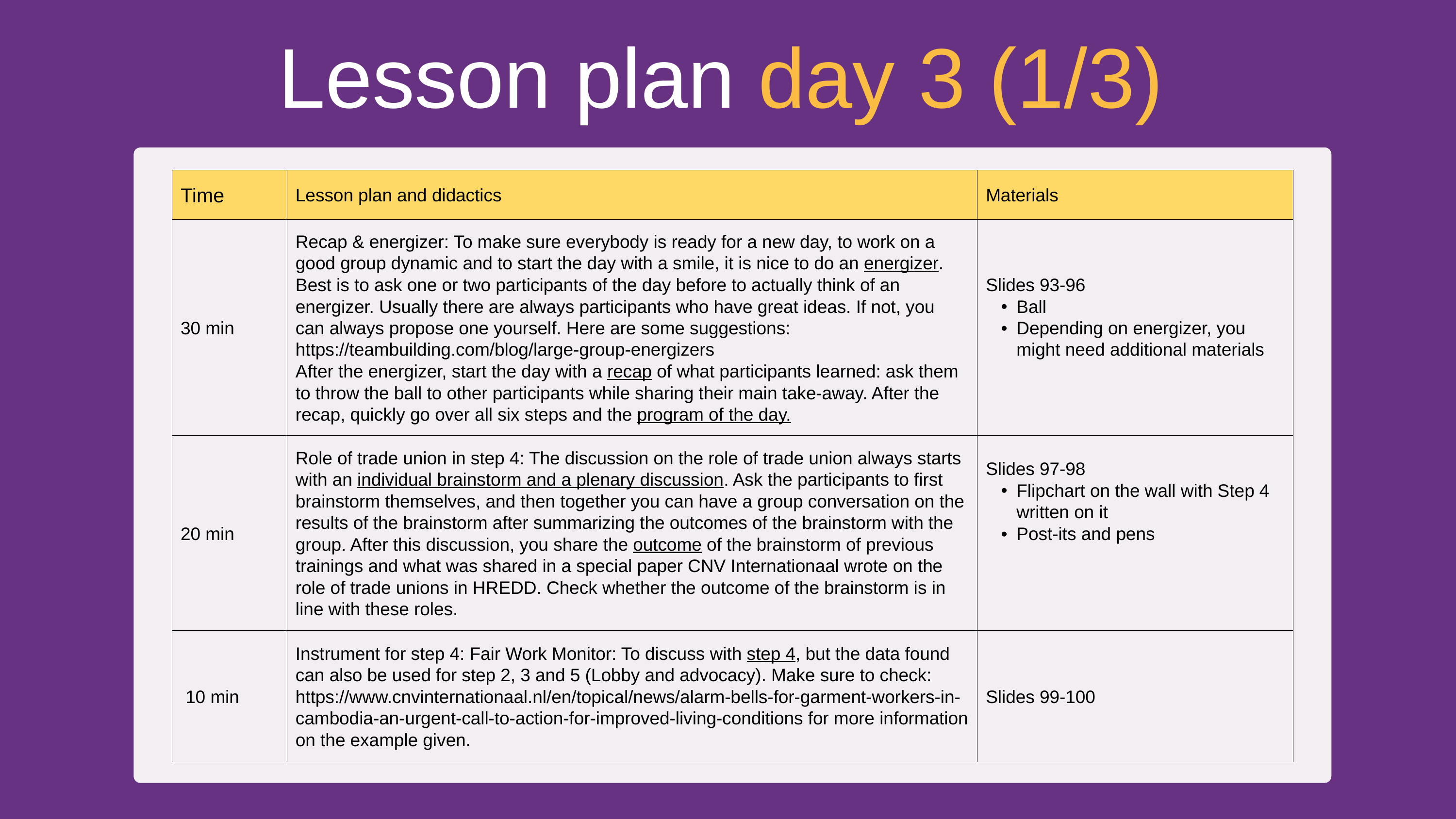

Lesson plan day 3 (1/3)

| Time | Lesson plan and didactics | Materials |
| --- | --- | --- |
| 30 min | Recap & energizer: To make sure everybody is ready for a new day, to work on a good group dynamic and to start the day with a smile, it is nice to do an energizer. Best is to ask one or two participants of the day before to actually think of an energizer. Usually there are always participants who have great ideas. If not, you can always propose one yourself. Here are some suggestions: https://teambuilding.com/blog/large-group-energizers After the energizer, start the day with a recap of what participants learned: ask them to throw the ball to other participants while sharing their main take-away. After the recap, quickly go over all six steps and the program of the day. | Slides 93-96 Ball Depending on energizer, you might need additional materials |
| 20 min | Role of trade union in step 4: The discussion on the role of trade union always starts with an individual brainstorm and a plenary discussion. Ask the participants to first brainstorm themselves, and then together you can have a group conversation on the results of the brainstorm after summarizing the outcomes of the brainstorm with the group. After this discussion, you share the outcome of the brainstorm of previous trainings and what was shared in a special paper CNV Internationaal wrote on the role of trade unions in HREDD. Check whether the outcome of the brainstorm is in line with these roles. | Slides 97-98 Flipchart on the wall with Step 4 written on it Post-its and pens |
| 10 min | Instrument for step 4: Fair Work Monitor: To discuss with step 4, but the data found can also be used for step 2, 3 and 5 (Lobby and advocacy). Make sure to check: https://www.cnvinternationaal.nl/en/topical/news/alarm-bells-for-garment-workers-in-cambodia-an-urgent-call-to-action-for-improved-living-conditions for more information on the example given. | Slides 99-100 |